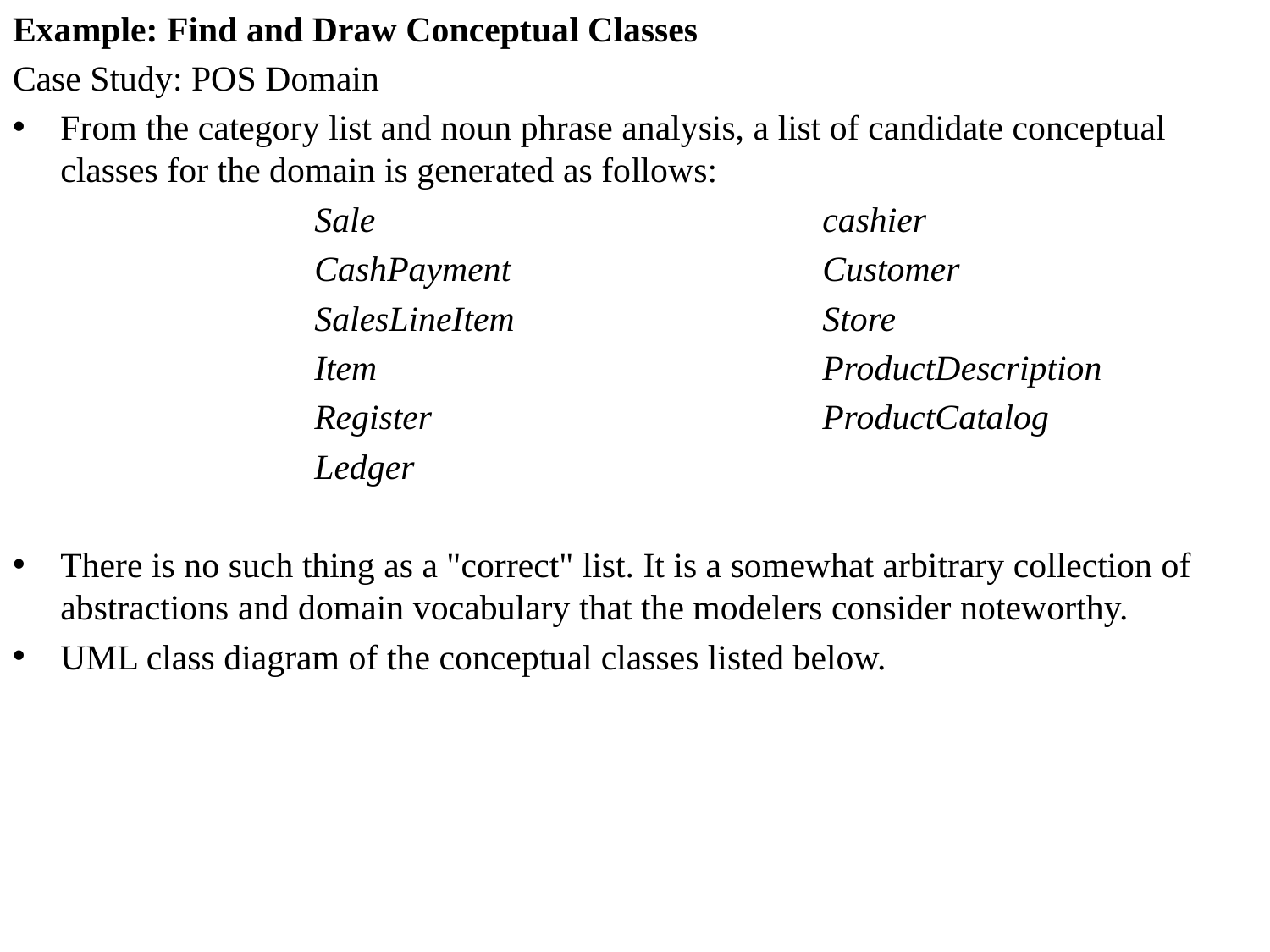

Example: Find and Draw Conceptual Classes
Case Study: POS Domain
From the category list and noun phrase analysis, a list of candidate conceptual classes for the domain is generated as follows:
			Sale				cashier
			CashPayment			Customer
			SalesLineItem			Store
			Item				ProductDescription
			Register				ProductCatalog
			Ledger

There is no such thing as a "correct" list. It is a somewhat arbitrary collection of abstractions and domain vocabulary that the modelers consider noteworthy.
UML class diagram of the conceptual classes listed below.